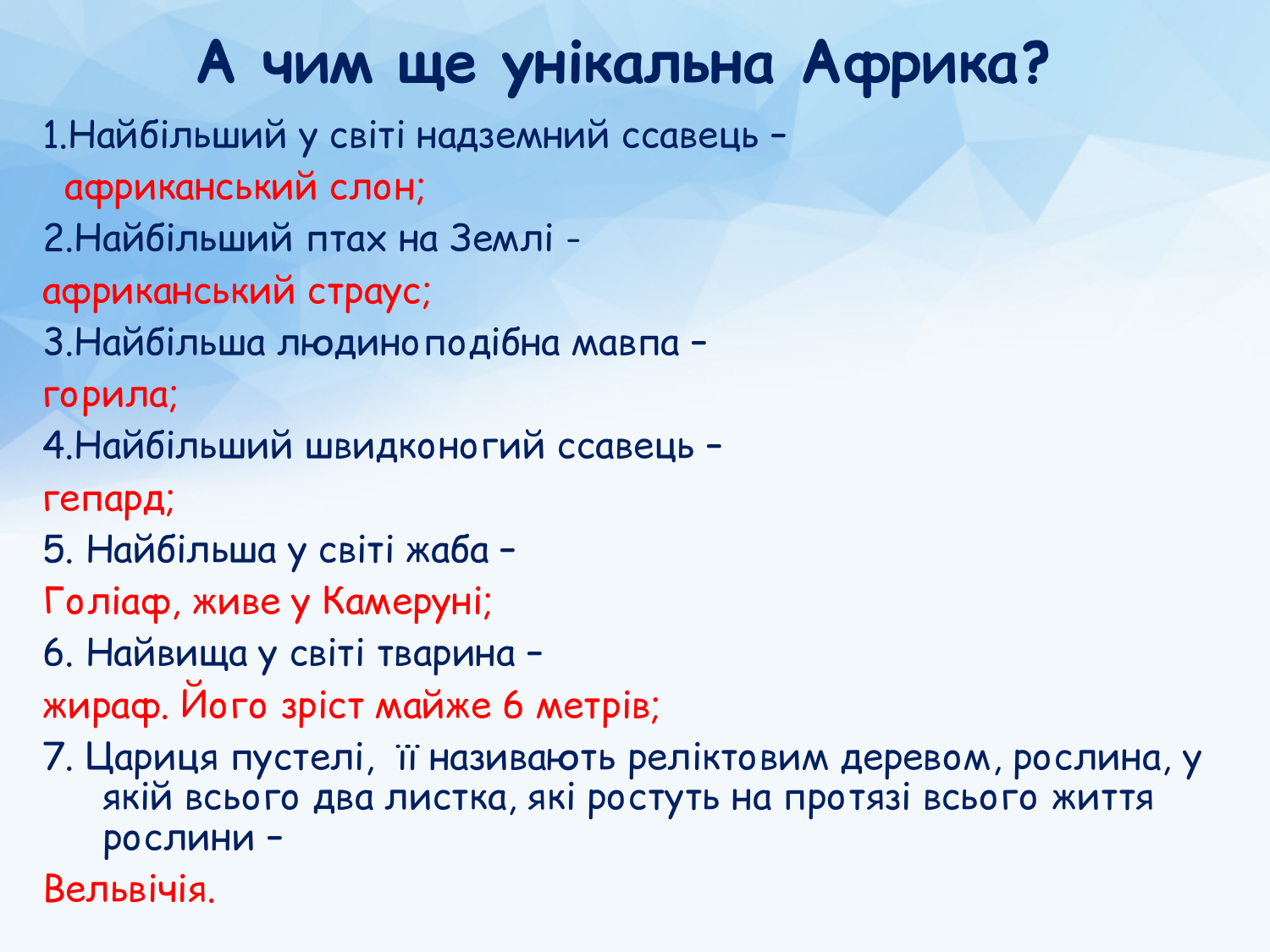

# А чим ще унікальна Африка?
1.Найбільший у світі надземний ссавець –
  африканський слон;
2.Найбільший птах на Землі -
африканський страус;
3.Найбільша людиноподібна мавпа –
горила;
4.Найбільший швидконогий ссавець –
гепард;
5. Найбільша у світі жаба –
Голіаф, живе у Камеруні;
6. Найвища у світі тварина –
жираф. Його зріст майже 6 метрів;
7. Цариця пустелі,  її називають реліктовим деревом, рослина, у якій всього два листка, які ростуть на протязі всього життя рослини –
Вельвічія.